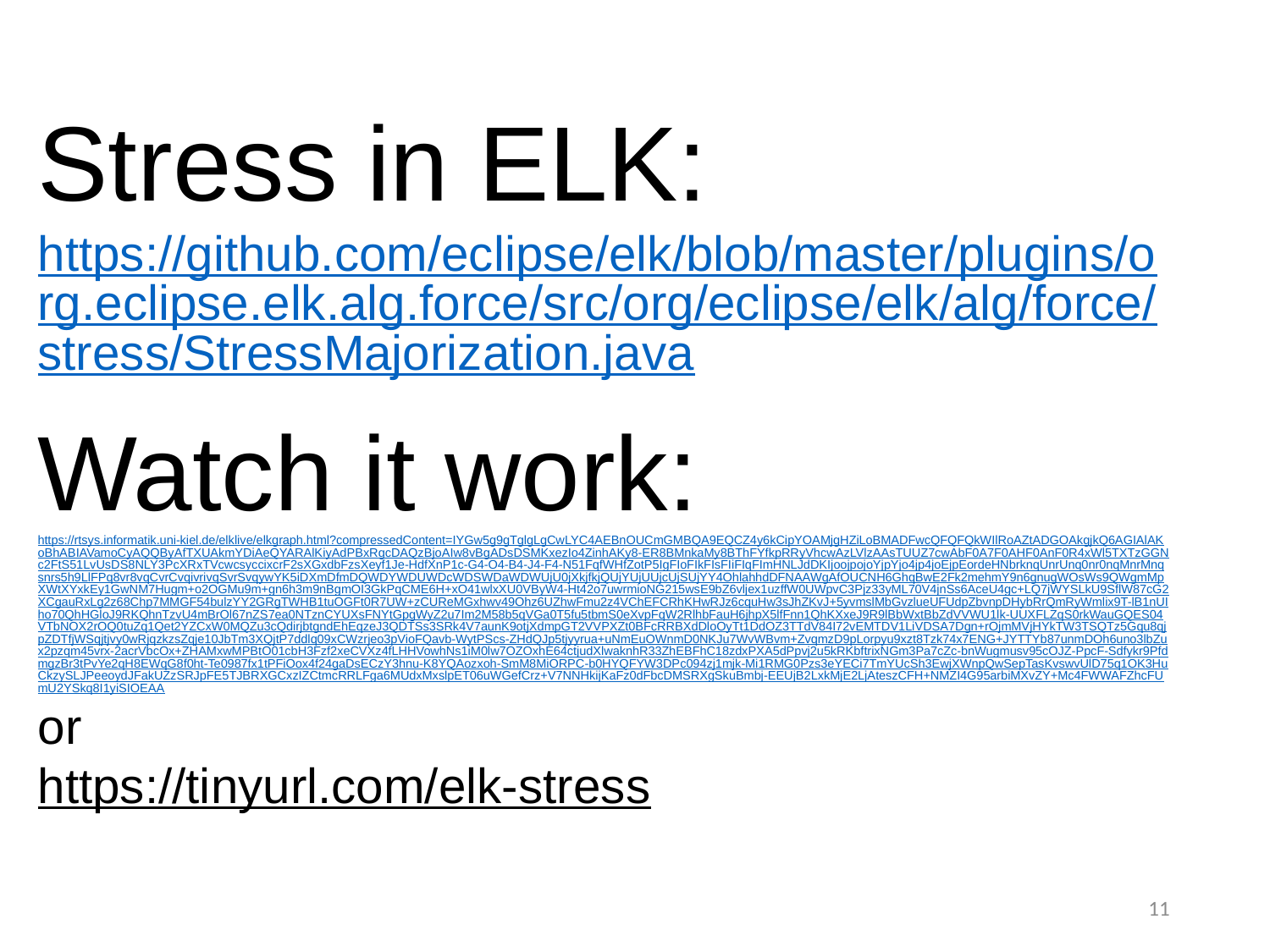

Stress in ELK:
https://github.com/eclipse/elk/blob/master/plugins/org.eclipse.elk.alg.force/src/org/eclipse/elk/alg/force/stress/StressMajorization.java

Watch it work:
https://rtsys.informatik.uni-kiel.de/elklive/elkgraph.html?compressedContent=IYGw5g9gTglgLgCwLYC4AEBnOUCmGMBQA9EQCZ4y6kCipYOAMjgHZiLoBMADFwcQFQFQkWIlRoAZtADGOAkgjkQ6AGIAlAKoBhABIAVamoCyAQQByAfTXUAkmYDiAeQYARAlKiyAdPBxRgcDAQzBjoAIw8vBgADsDSMKxezIo4ZinhAKy8-ER8BMnkaMy8BThFYfkpRRyVhcwAzLVlzAAsTUUZ7cwAbF0A7F0AHF0AnF0R4xWl5TXTzGGNc2FtS51LvUsDS8NLY3PcXRxTVcwcsyccixcrF2sXGxdbFzsXeyf1Je-HdfXnP1c-G4-O4-B4-J4-F4-N51FqfWHfZotP5IgFIoFIkFIsFIiFIqFImHNLJdDKIjoojpojoYjpYjo4jp4joEjpEordeHNbrknqUnrUnq0nr0nqMnrMnqsnrs5h9LlFPq8vr8vqCvrCvqivrivqSvrSvqywYK5iDXmDfmDQWDYWDUWDcWDSWDaWDWUjU0jXkjfkjQUjYUjUUjcUjSUjYY4OhlahhdDFNAAWgAfOUCNH6GhqBwE2Fk2mehmY9n6gnugWOsWs9QWgmMpXWtXYxkEy1GwNM7Hugm+o2OGMu9m+gn6h3m9nBgmOI3GkPqCME6H+xO41wlxXU0VByW4-Ht42o7uwrmioNG215wsE9bZ6vljex1uzffW0UWpvC3Pjz33yML70V4jnSs6AceU4gc+LQ7jWYSLkU9SflW87cG2XCgauRxLg2z68Chp7MMGF54bulzYY2GRgTWHB1tuOGFt0R7UW+zCUReMGxhwv49Ohz6UZhwFmu2z4VChEFCRhKHwRJz6cquHw3sJhZKvJ+5yvmslMbGvzlueUFUdpZbvnpDHybRrQmRyWmlix9T-lB1nUIho70QhHGloJ9RKQhnTzvU4mBrOl67nZS7ea0NTznCYUXsFNYtGpgWyZ2u7Im2M58b5qVGa0T5fu5tbmS0eXvpFqW2RlhbFauH6jhpX5lfFnn1QhKXxeJ9R9lBbWxtBbZdVVWU1lk-UUXFLZqS0rkWauGQES04VTbNOX2rOQ0tuZq1Qet2YZCxW0MQZu3cQdirjbtgndEhEqzeJ3QDTSs3SRk4V7aunK9otjXdmpGT2VVPXZt0BFcRRBXdDloOyTt1DdOZ3TTdV84I72vEMTDV1LiVDSA7Dgn+rOjmMVjHYkTW3TSQTz5Gqu8qjpZDTfjWSqjtjvy0wRjqzkzsZqje10JbTm3XQjtP7ddlq09xCWzrjeo3pVioFQavb-WytPScs-ZHdQJp5tjyyrua+uNmEuOWnmD0NKJu7WvWBvm+ZvqmzD9pLorpyu9xzt8Tzk74x7ENG+JYTTYb87unmDOh6uno3lbZux2pzqm45vrx-2acrVbcOx+ZHAMxwMPBtO01cbH3Fzf2xeCVXz4fLHHVowhNs1iM0lw7OZOxhE64ctjudXlwaknhR33ZhEBFhC18zdxPXA5dPpvj2u5kRKbftrixNGm3Pa7cZc-bnWugmusv95cOJZ-PpcF-Sdfykr9PfdmgzBr3tPvYe2qH8EWqG8f0ht-Te0987fx1tPFiOox4f24gaDsECzY3hnu-K8YQAozxoh-SmM8MiORPC-b0HYQFYW3DPc094zj1mjk-Mi1RMG0Pzs3eYECi7TmYUcSh3EwjXWnpQwSepTasKvswvUlD75q1OK3HuCkzySLJPeeoydJFakUZzSRJpFE5TJBRXGCxzIZCtmcRRLFga6MUdxMxslpET06uWGefCrz+V7NNHkijKaFz0dFbcDMSRXgSkuBmbj-EEUjB2LxkMjE2LjAteszCFH+NMZI4G95arbiMXvZY+Mc4FWWAFZhcFUmU2YSkq8I1yiSIOEAA
or
https://tinyurl.com/elk-stress
11